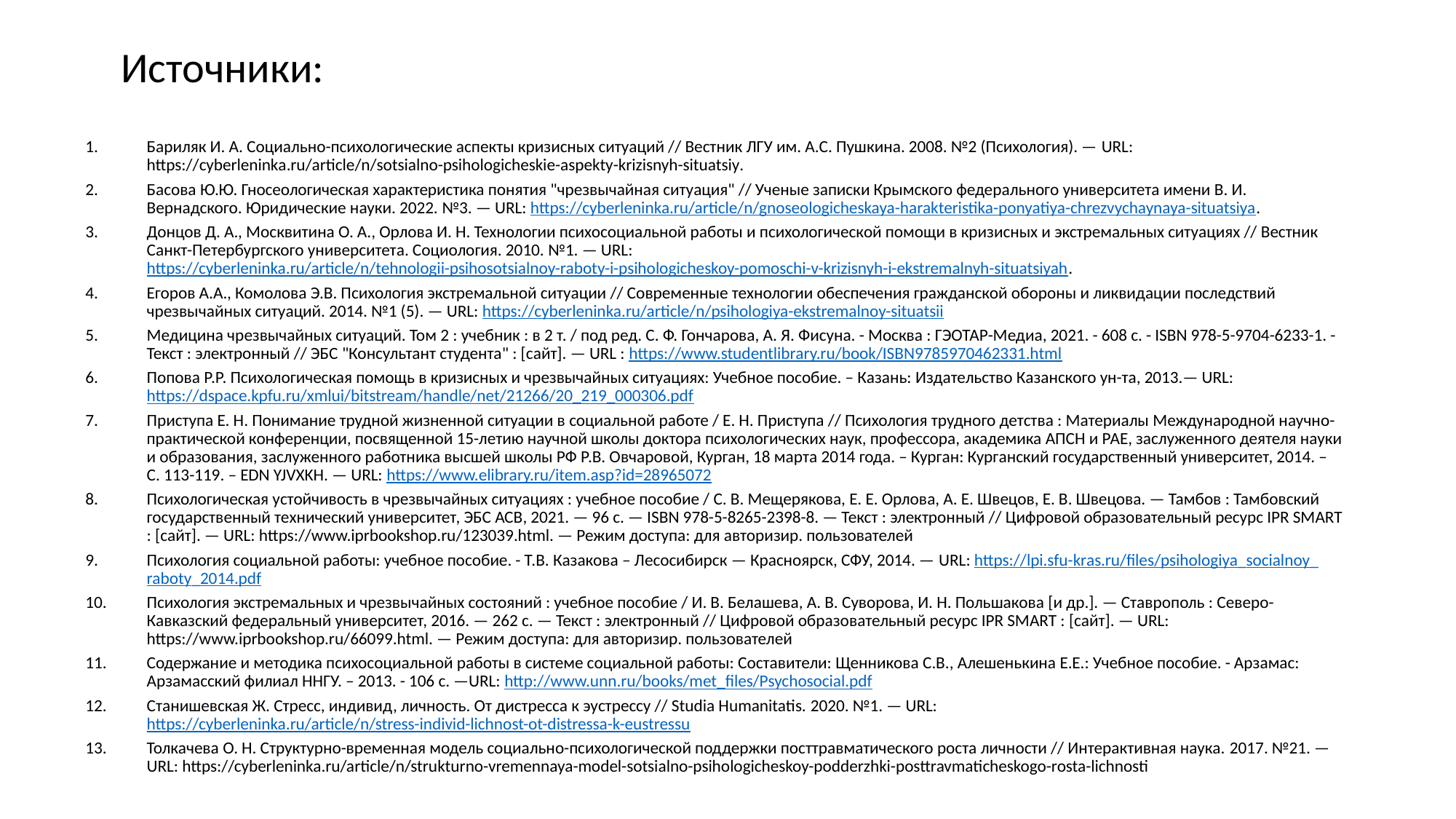

# Источники:
Бариляк И. А. Социально-психологические аспекты кризисных ситуаций // Вестник ЛГУ им. А.С. Пушкина. 2008. №2 (Психология). — URL: https://cyberleninka.ru/article/n/sotsialno-psihologicheskie-aspekty-krizisnyh-situatsiy.
Басова Ю.Ю. Гносеологическая характеристика понятия "чрезвычайная ситуация" // Ученые записки Крымского федерального университета имени В. И. Вернадского. Юридические науки. 2022. №3. — URL: https://cyberleninka.ru/article/n/gnoseologicheskaya-harakteristika-ponyatiya-chrezvychaynaya-situatsiya.
Донцов Д. А., Москвитина О. А., Орлова И. Н. Технологии психосоциальной работы и психологической помощи в кризисных и экстремальных ситуациях // Вестник Санкт-Петербургского университета. Социология. 2010. №1. — URL: https://cyberleninka.ru/article/n/tehnologii-psihosotsialnoy-raboty-i-psihologicheskoy-pomoschi-v-krizisnyh-i-ekstremalnyh-situatsiyah.
Егоров А.А., Комолова Э.В. Психология экстремальной ситуации // Современные технологии обеспечения гражданской обороны и ликвидации последствий чрезвычайных ситуаций. 2014. №1 (5). — URL: https://cyberleninka.ru/article/n/psihologiya-ekstremalnoy-situatsii
Медицина чрезвычайных ситуаций. Том 2 : учебник : в 2 т. / под ред. С. Ф. Гончарова, А. Я. Фисуна. - Москва : ГЭОТАР-Медиа, 2021. - 608 с. - ISBN 978-5-9704-6233-1. - Текст : электронный // ЭБС "Консультант студента" : [сайт]. — URL : https://www.studentlibrary.ru/book/ISBN9785970462331.html
Попова Р.Р. Психологическая помощь в кризисных и чрезвычайных ситуациях: Учебное пособие. – Казань: Издательство Казанского ун-та, 2013.— URL: https://dspace.kpfu.ru/xmlui/bitstream/handle/net/21266/20_219_000306.pdf
Приступа Е. Н. Понимание трудной жизненной ситуации в социальной работе / Е. Н. Приступа // Психология трудного детства : Материалы Международной научно-практической конференции, посвященной 15-летию научной школы доктора психологических наук, профессора, академика АПСН и РАЕ, заслуженного деятеля науки и образования, заслуженного работника высшей школы РФ Р.В. Овчаровой, Курган, 18 марта 2014 года. – Курган: Курганский государственный университет, 2014. – С. 113-119. – EDN YJVXKH. — URL: https://www.elibrary.ru/item.asp?id=28965072
Психологическая устойчивость в чрезвычайных ситуациях : учебное пособие / С. В. Мещерякова, Е. Е. Орлова, А. Е. Швецов, Е. В. Швецова. — Тамбов : Тамбовский государственный технический университет, ЭБС АСВ, 2021. — 96 c. — ISBN 978-5-8265-2398-8. — Текст : электронный // Цифровой образовательный ресурс IPR SMART : [сайт]. — URL: https://www.iprbookshop.ru/123039.html. — Режим доступа: для авторизир. пользователей
Психология социальной работы: учебное пособие. - Т.В. Казакова – Лесосибирск — Красноярск, СФУ, 2014. — URL: https://lpi.sfu-kras.ru/files/psihologiya_socialnoy_raboty_2014.pdf
Психология экстремальных и чрезвычайных состояний : учебное пособие / И. В. Белашева, А. В. Суворова, И. Н. Польшакова [и др.]. — Ставрополь : Северо-Кавказский федеральный университет, 2016. — 262 c. — Текст : электронный // Цифровой образовательный ресурс IPR SMART : [сайт]. — URL: https://www.iprbookshop.ru/66099.html. — Режим доступа: для авторизир. пользователей
Содержание и методика психосоциальной работы в системе социальной работы: Составители: Щенникова С.В., Алешенькина Е.Е.: Учебное пособие. - Арзамас: Арзамасский филиал ННГУ. – 2013. - 106 с. —URL: http://www.unn.ru/books/met_files/Psychosocial.pdf
Станишевская Ж. Стресс, индивид, личность. От дистресса к эустрессу // Studia Humanitatis. 2020. №1. — URL: https://cyberleninka.ru/article/n/stress-individ-lichnost-ot-distressa-k-eustressu
Толкачева О. Н. Структурно-временная модель социально-психологической поддержки посттравматического роста личности // Интерактивная наука. 2017. №21. — URL: https://cyberleninka.ru/article/n/strukturno-vremennaya-model-sotsialno-psihologicheskoy-podderzhki-posttravmaticheskogo-rosta-lichnosti